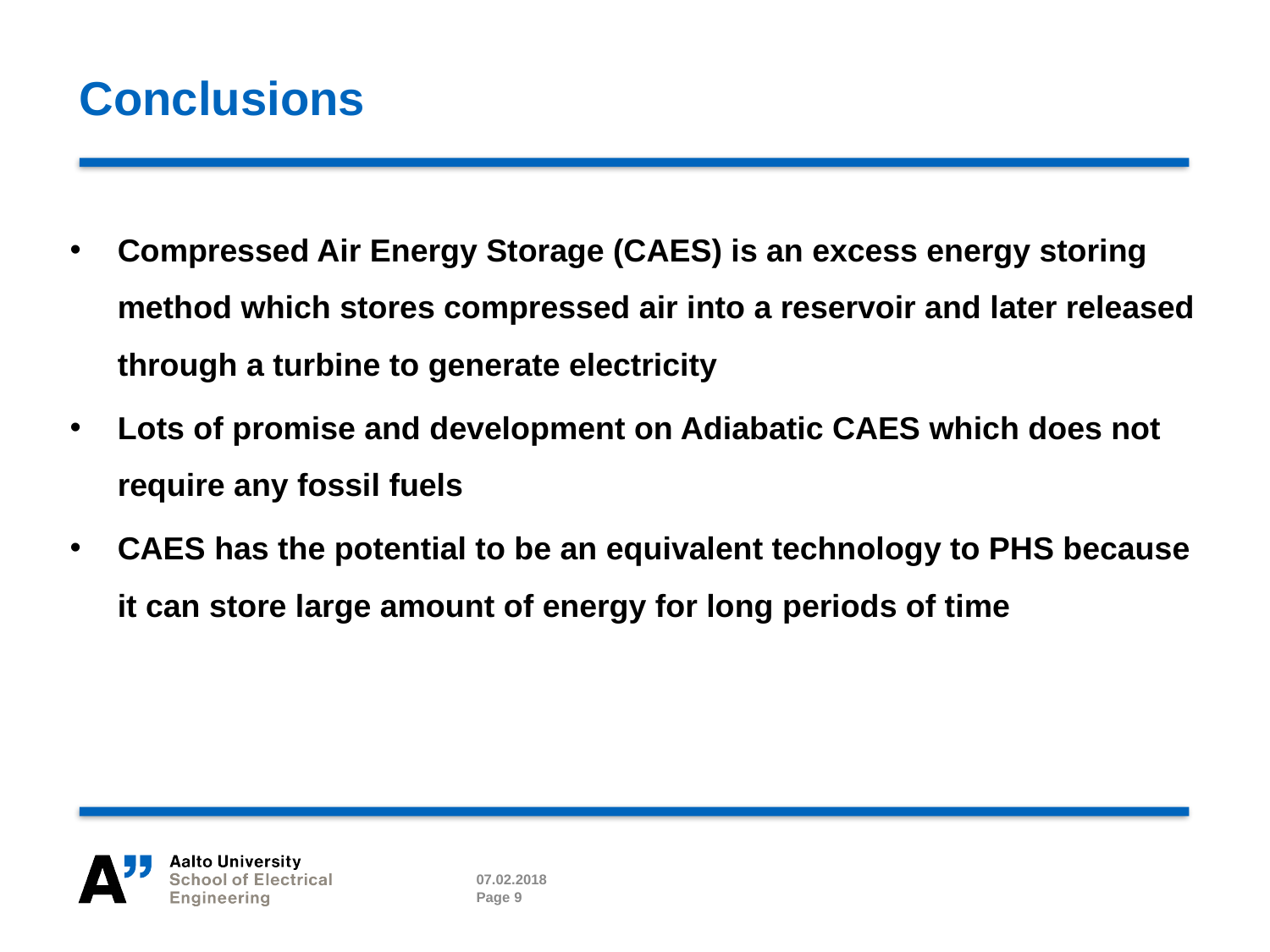

# Conclusions
Compressed Air Energy Storage (CAES) is an excess energy storing method which stores compressed air into a reservoir and later released through a turbine to generate electricity
Lots of promise and development on Adiabatic CAES which does not require any fossil fuels
CAES has the potential to be an equivalent technology to PHS because it can store large amount of energy for long periods of time

07.02.2018
Page 9